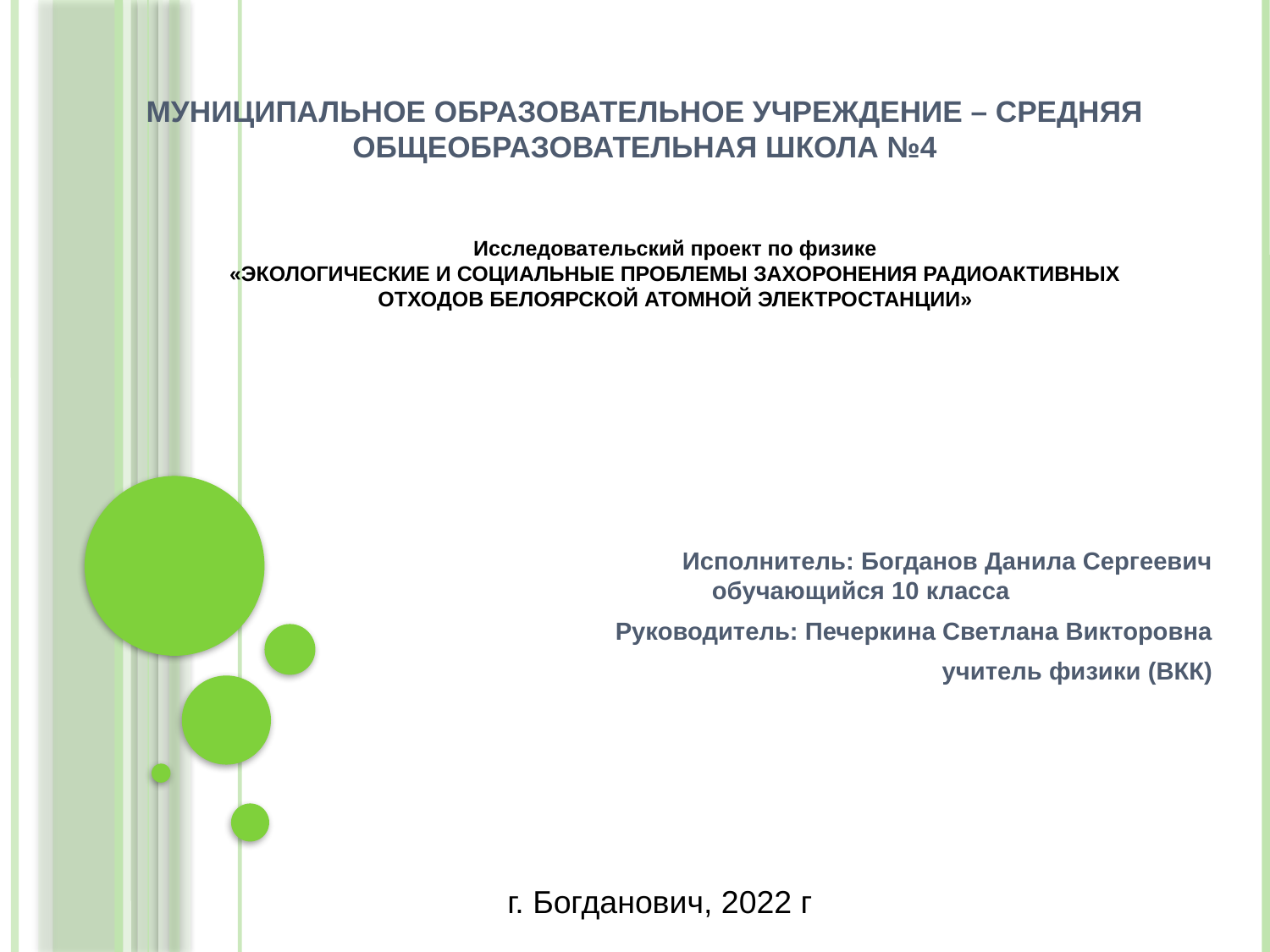

# Муниципальное образовательное учреждение – средняя общеобразовательная школа №4
Исследовательский проект по физике
«ЭКОЛОГИЧЕСКИЕ И СОЦИАЛЬНЫЕ ПРОБЛЕМЫ ЗАХОРОНЕНИЯ РАДИОАКТИВНЫХ ОТХОДОВ БЕЛОЯРСКОЙ АТОМНОЙ ЭЛЕКТРОСТАНЦИИ»

Исполнитель: Богданов Данила Сергеевич
    обучающийся 10 класса
Руководитель: Печеркина Светлана Викторовна
учитель физики (ВКК)

г. Богданович, 2022 г